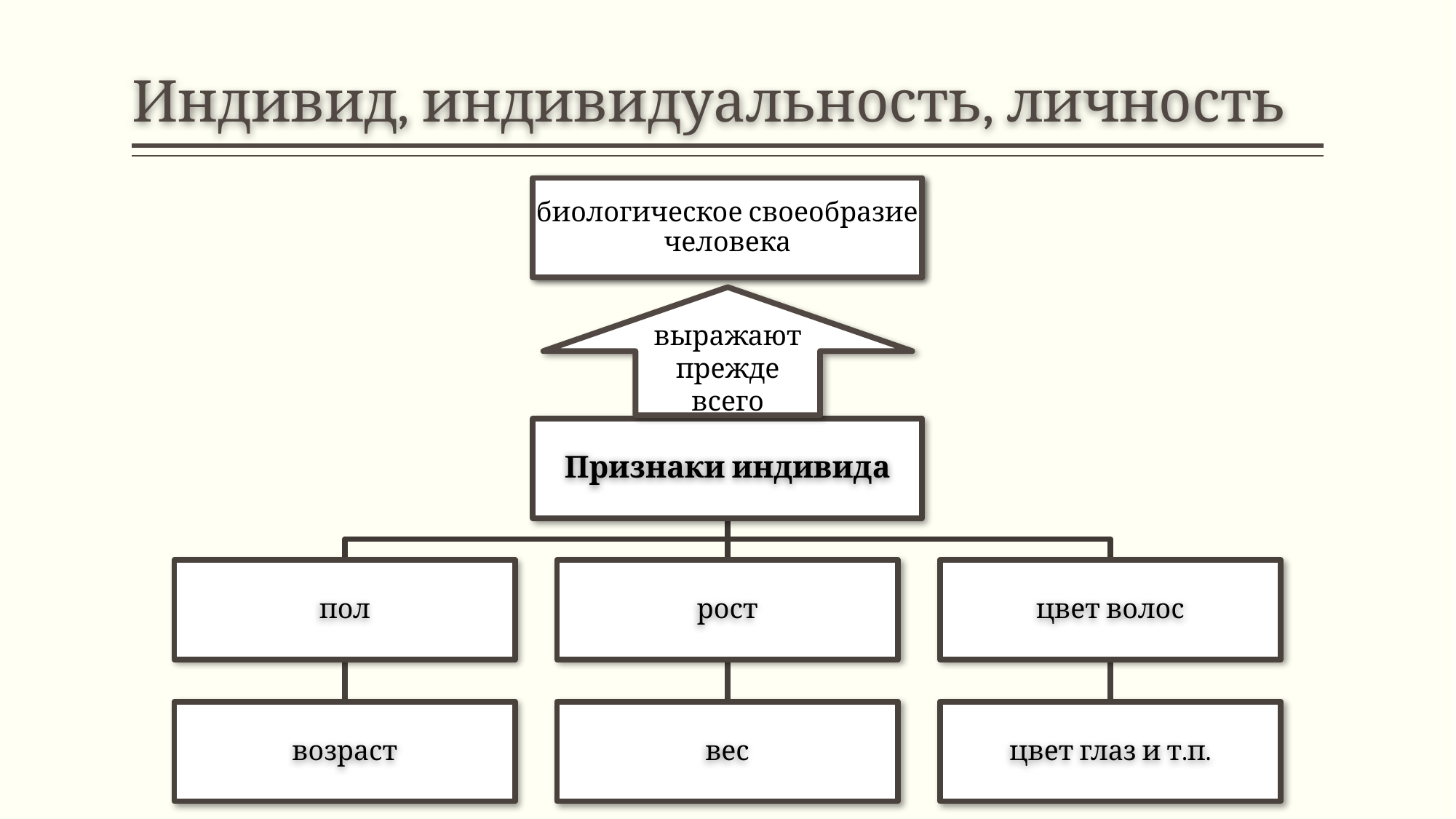

# Индивид, индивидуальность, личность

биологическое своеобразие человека
выражают прежде всего

Признаки индивида

пол

рост

цвет волос

возраст

вес

цвет глаз и т.п.